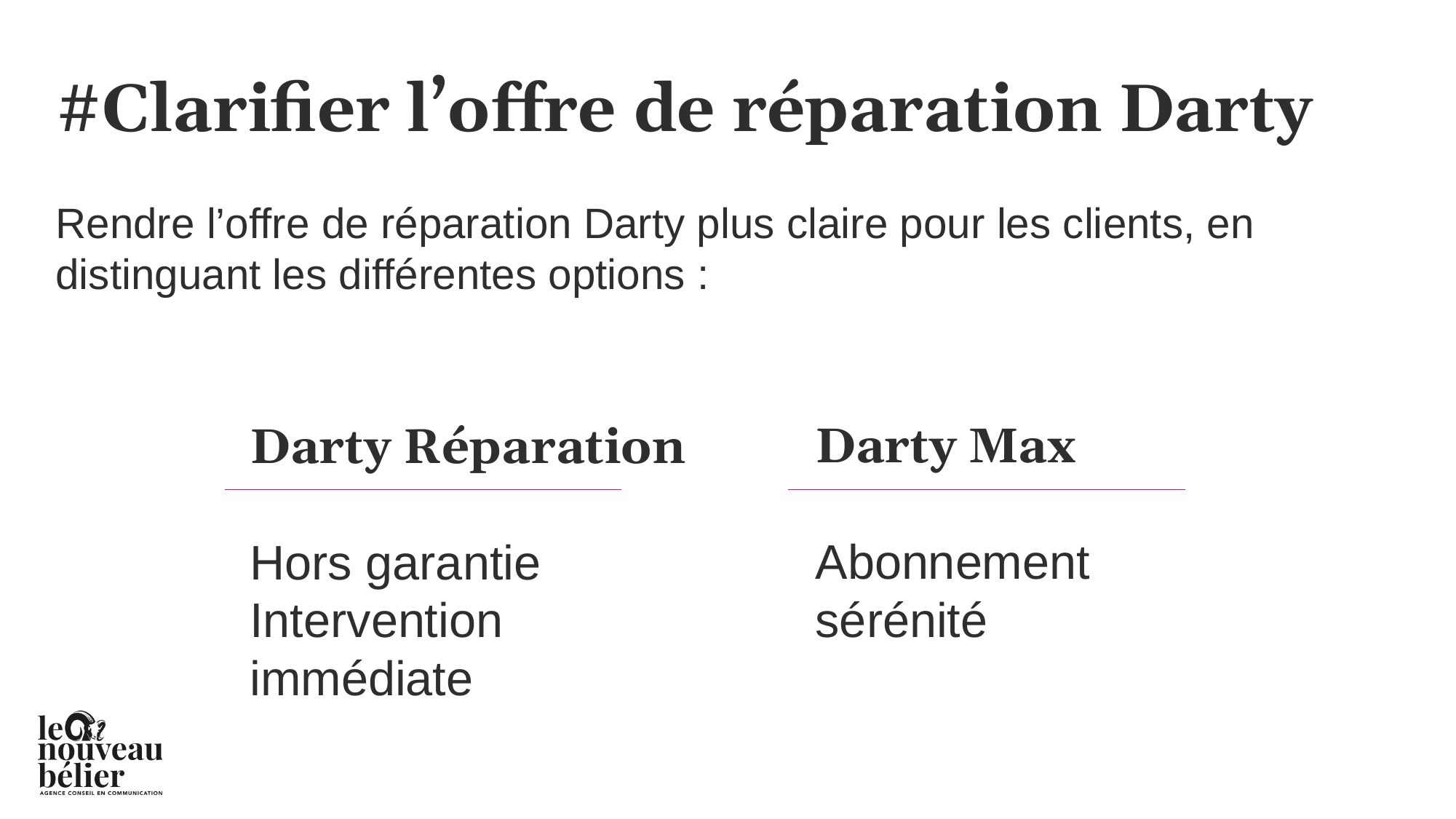

#Clarifier l’offre de réparation Darty
Rendre l’offre de réparation Darty plus claire pour les clients, en distinguant les différentes options :

Darty Max
Abonnement sérénité
Darty Réparation
Hors garantie
Intervention immédiate